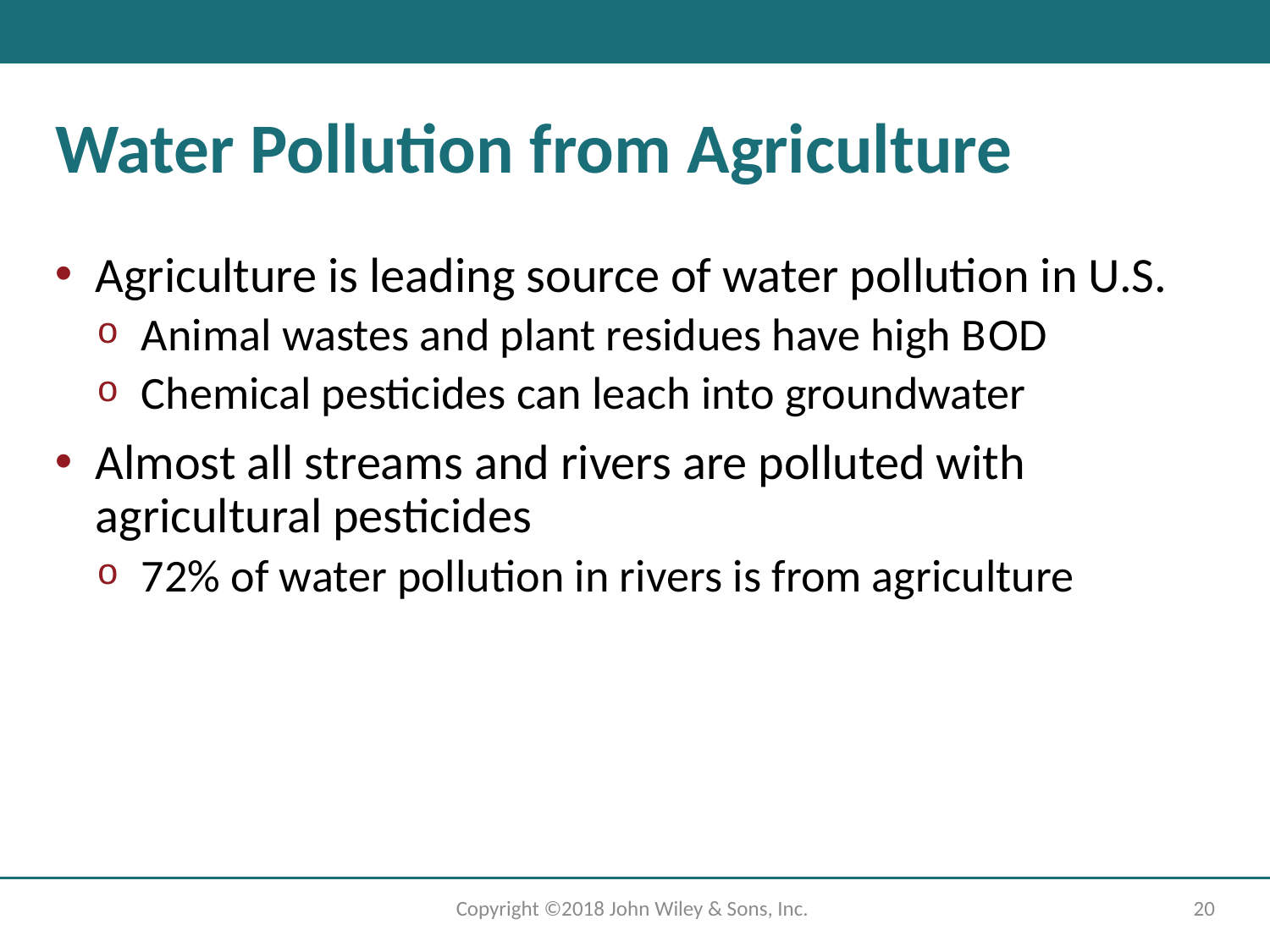

# Water Pollution from Agriculture
Agriculture is leading source of water pollution in U.S.
Animal wastes and plant residues have high B O D
Chemical pesticides can leach into groundwater
Almost all streams and rivers are polluted with agricultural pesticides
72% of water pollution in rivers is from agriculture
Copyright ©2018 John Wiley & Sons, Inc.
20